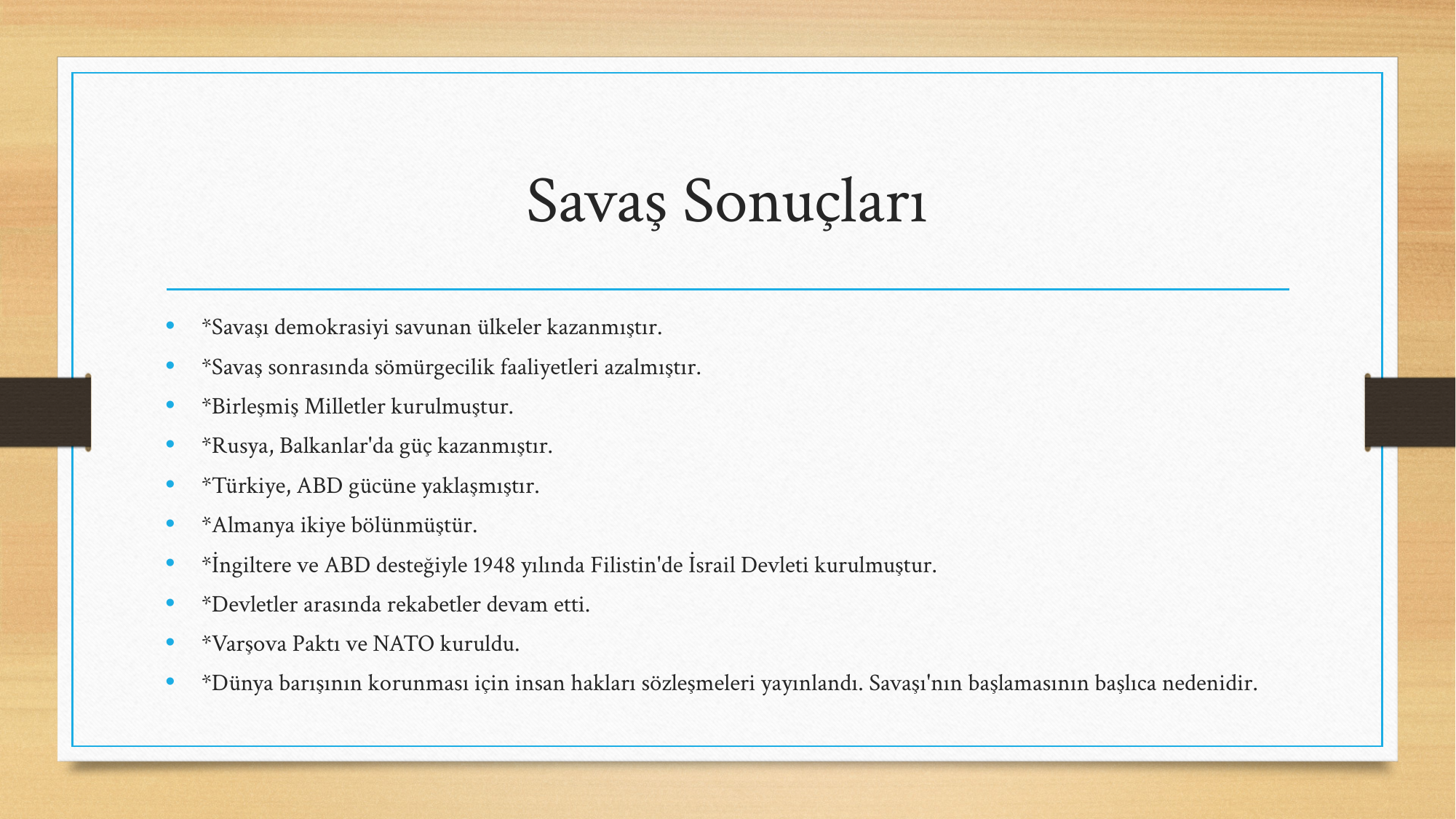

# Savaş Sonuçları
*Savaşı demokrasiyi savunan ülkeler kazanmıştır.
*Savaş sonrasında sömürgecilik faaliyetleri azalmıştır.
*Birleşmiş Milletler kurulmuştur.
*Rusya, Balkanlar'da güç kazanmıştır.
*Türkiye, ABD gücüne yaklaşmıştır.
*Almanya ikiye bölünmüştür.
*İngiltere ve ABD desteğiyle 1948 yılında Filistin'de İsrail Devleti kurulmuştur.
*Devletler arasında rekabetler devam etti.
*Varşova Paktı ve NATO kuruldu.
*Dünya barışının korunması için insan hakları sözleşmeleri yayınlandı. Savaşı'nın başlamasının başlıca nedenidir.